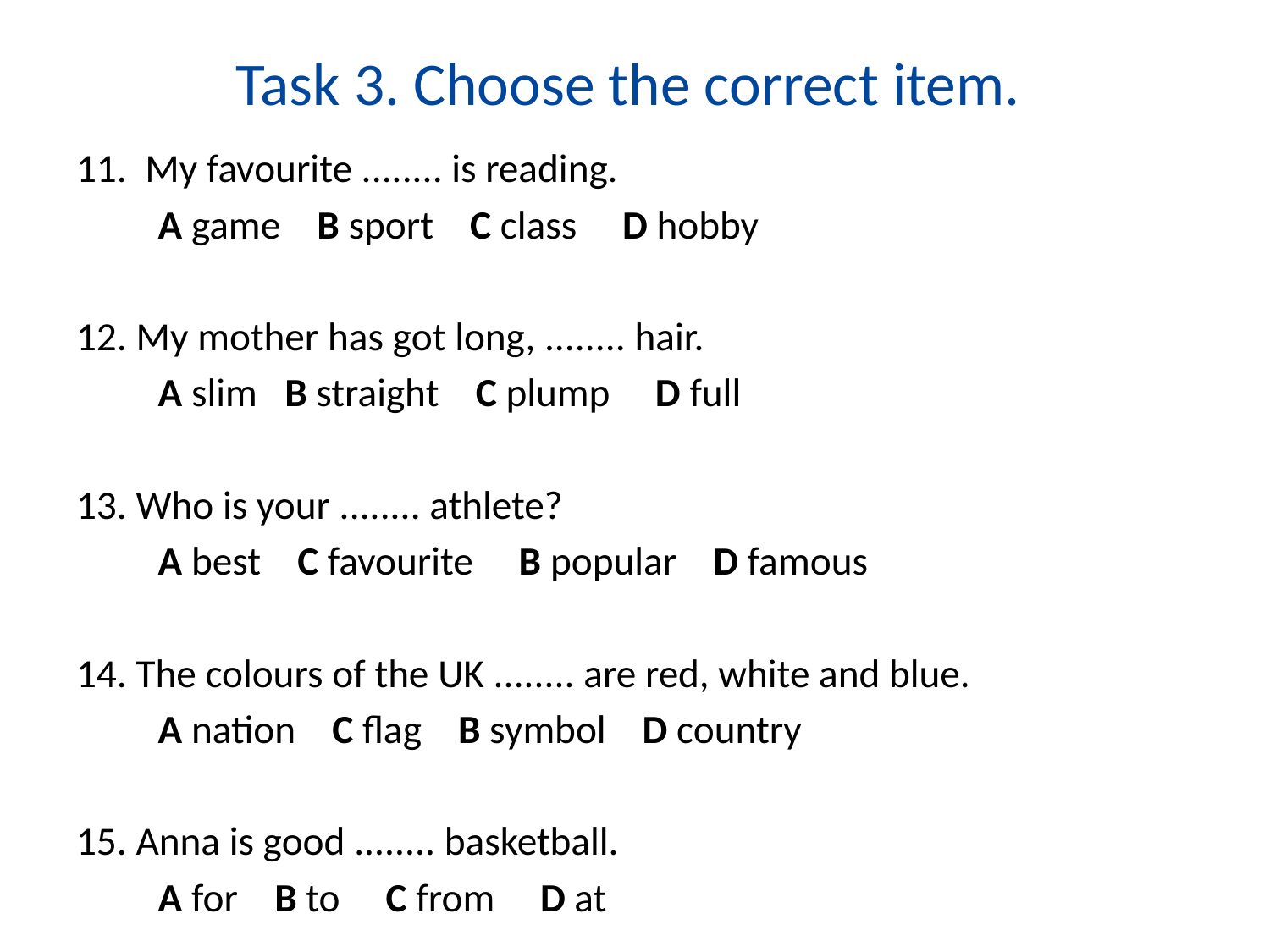

# Task 3. Choose the correct item.
11.  My favourite ........ is reading.
         A game    B sport    C class     D hobby

12. My mother has got long, ........ hair.
         A slim   B straight    C plump     D full

13. Who is your ........ athlete?
         A best    C favourite     B popular    D famous

14. The colours of the UK ........ are red, white and blue.
         A nation    C flag    B symbol    D country

15. Anna is good ........ basketball.
         A for    B to     C from     D at